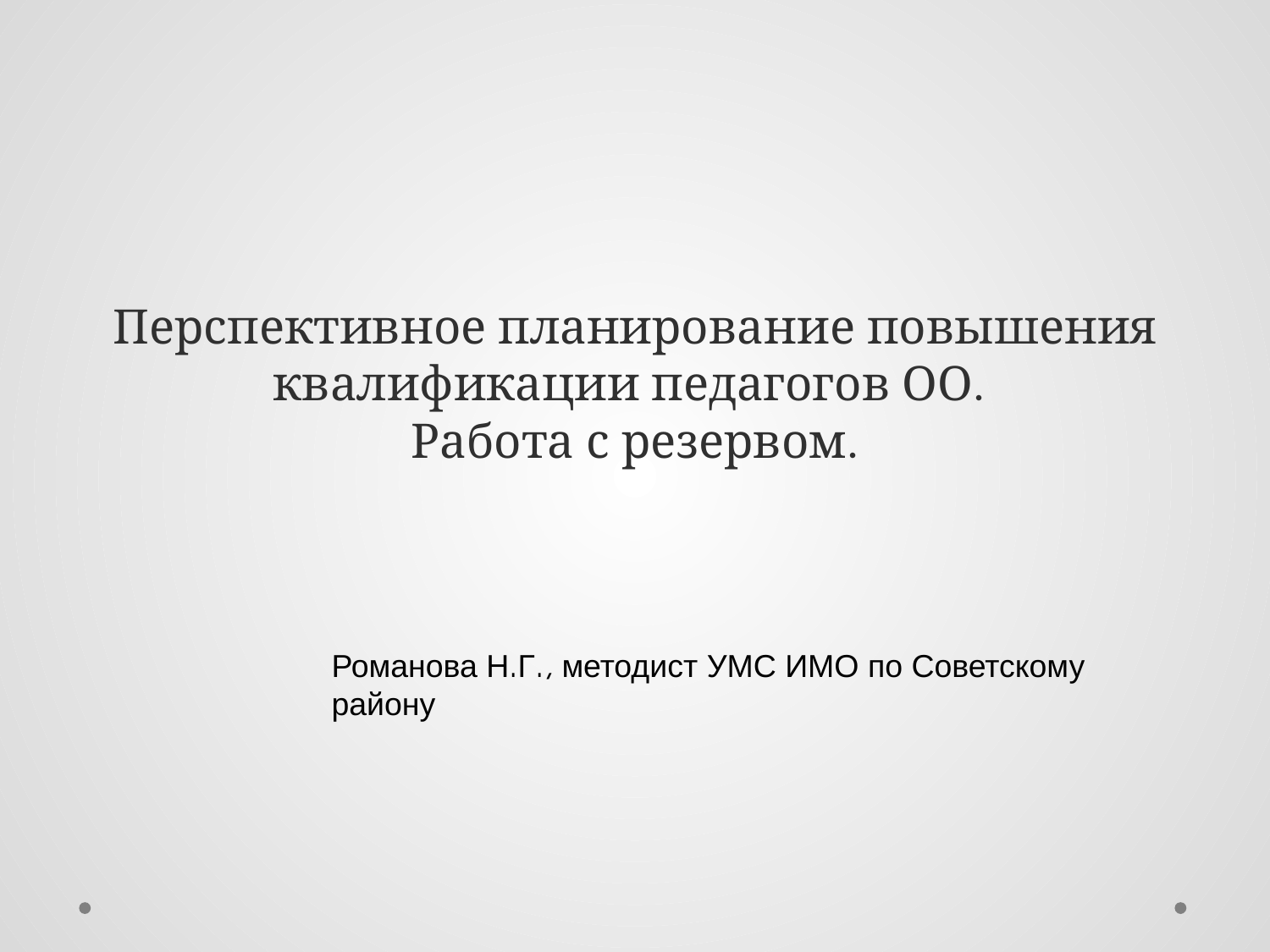

# Перспективное планирование повышения квалификации педагогов ОО. Работа с резервом.
Романова Н.Г., методист УМС ИМО по Советскому району